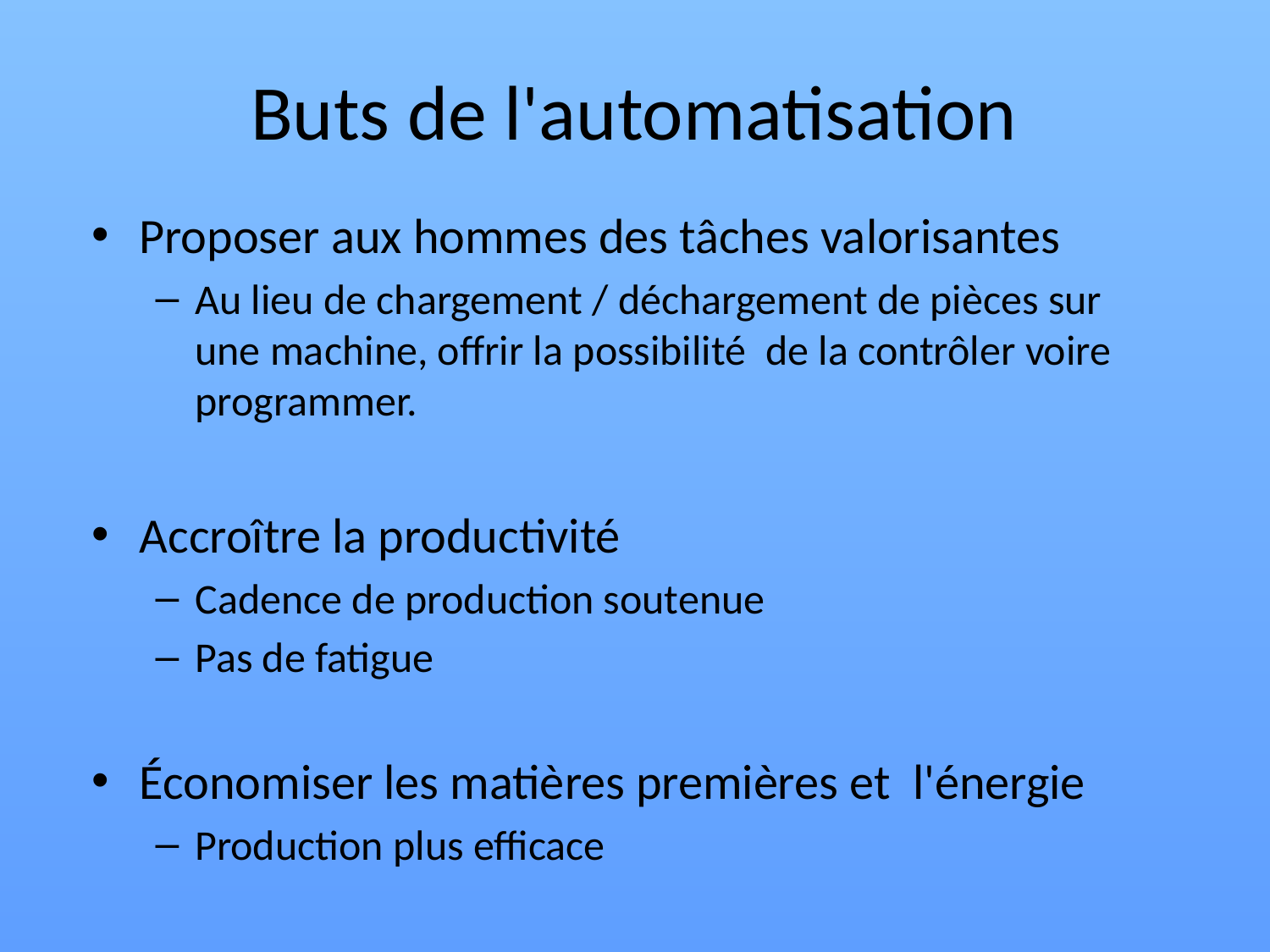

# Buts de l'automatisation
Proposer aux hommes des tâches valorisantes
Au lieu de chargement / déchargement de pièces sur une machine, offrir la possibilité  de la contrôler voire programmer.

Accroître la productivité
Cadence de production soutenue
Pas de fatigue

Économiser les matières premières et  l'énergie
Production plus efficace